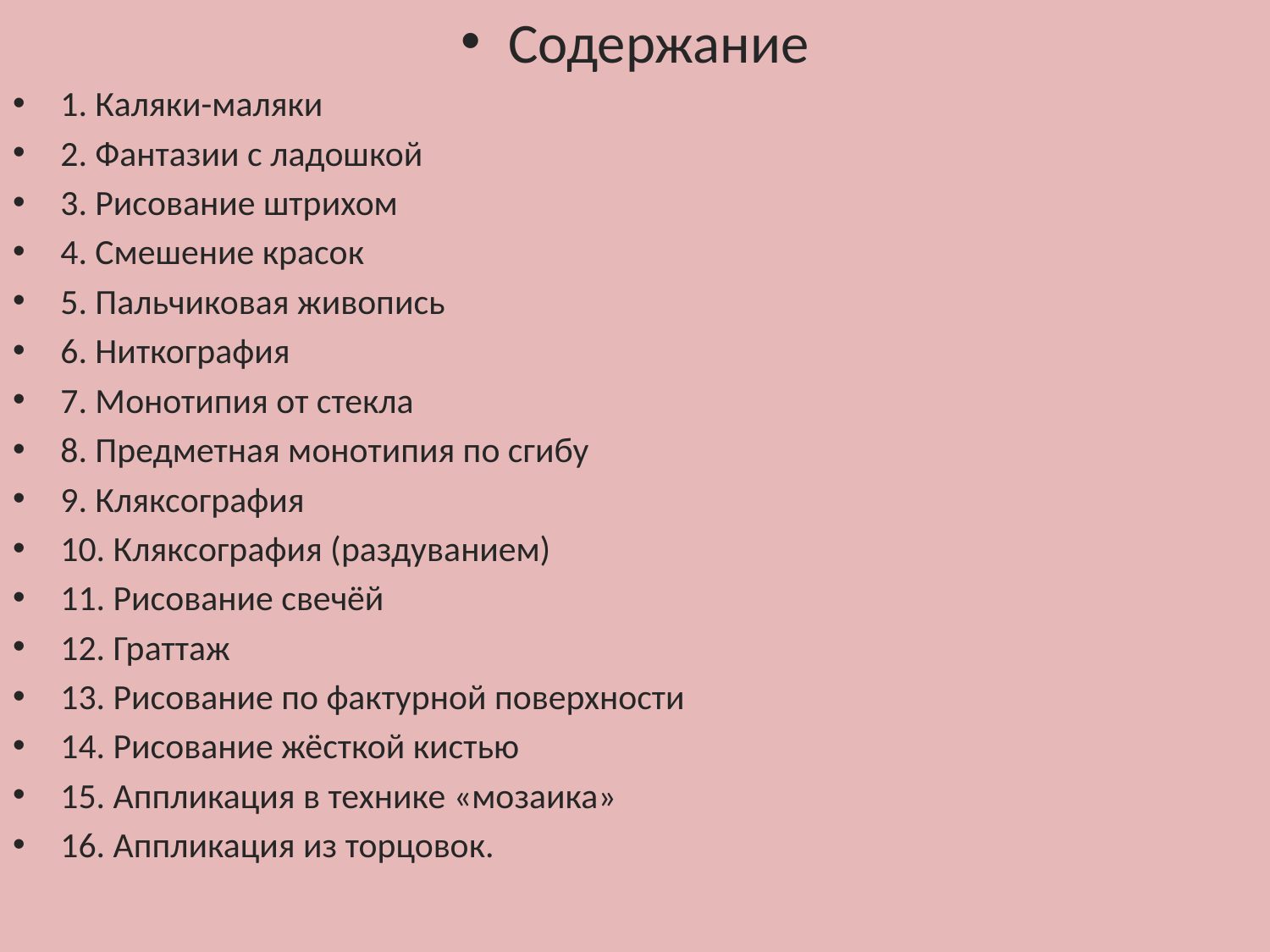

Содержание
1. Каляки-маляки
2. Фантазии с ладошкой
3. Рисование штрихом
4. Смешение красок
5. Пальчиковая живопись
6. Ниткография
7. Монотипия от стекла
8. Предметная монотипия по сгибу
9. Кляксография
10. Кляксография (раздуванием)
11. Рисование свечёй
12. Граттаж
13. Рисование по фактурной поверхности
14. Рисование жёсткой кистью
15. Аппликация в технике «мозаика»
16. Аппликация из торцовок.

#